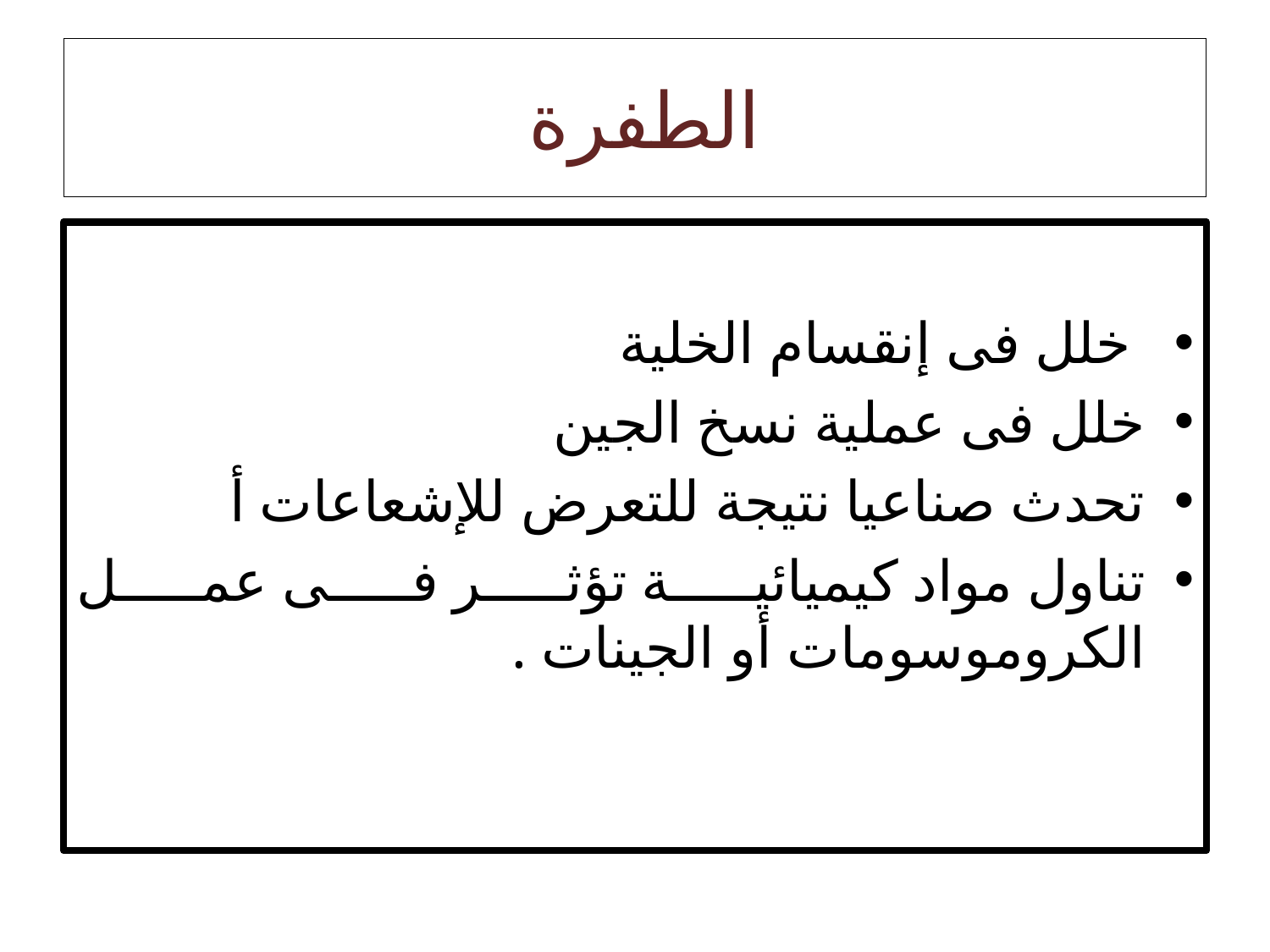

# الطفرة

 خلل فى إنقسام الخلية
خلل فى عملية نسخ الجين
تحدث صناعيا نتيجة للتعرض للإشعاعات أ
تناول مواد كيميائية تؤثر فى عمل الكروموسومات أو الجينات .